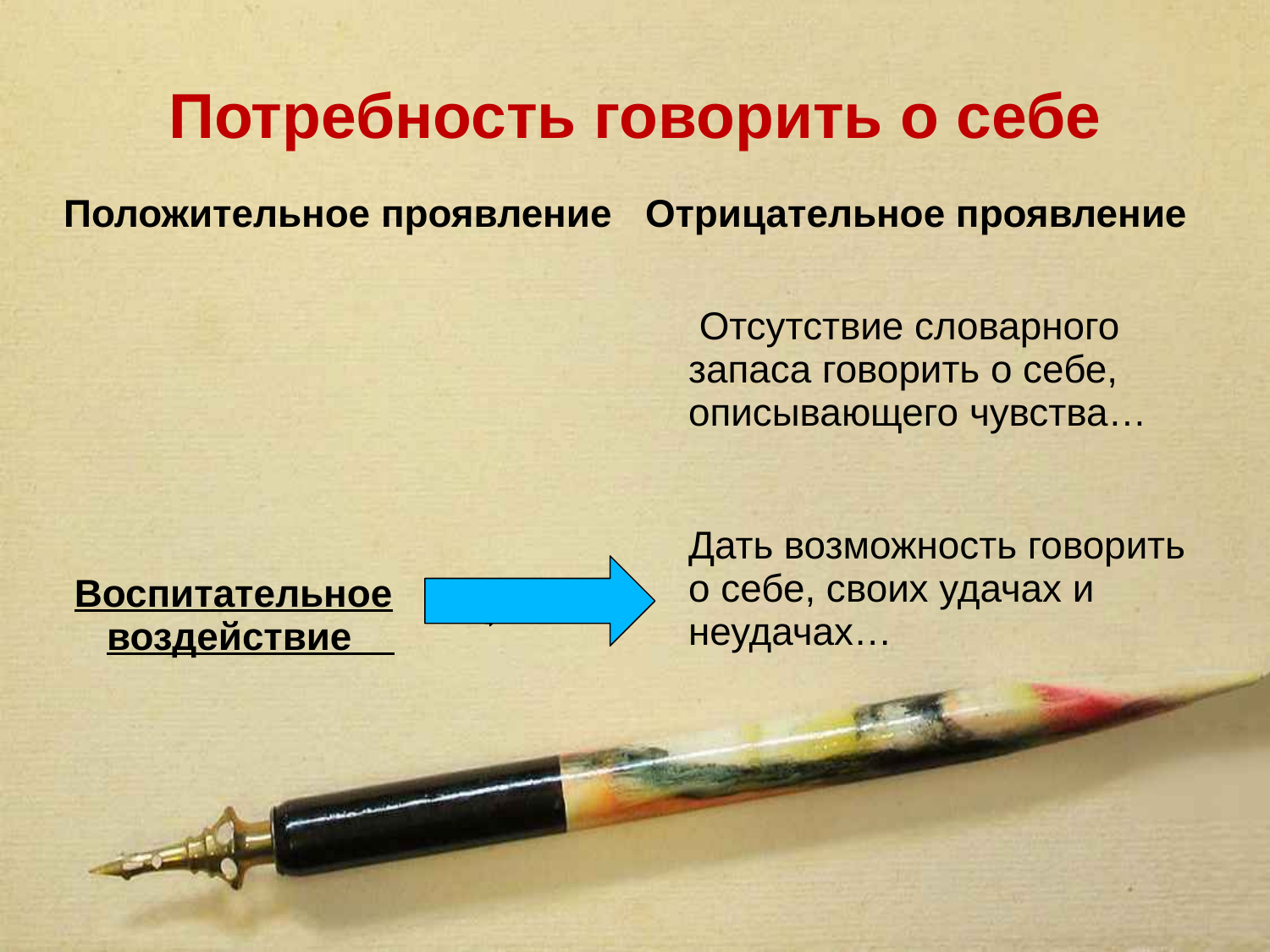

# Потребность говорить о себе
Положительное проявление

Отрицательное проявление

 Воспитательное воздействие

     Отсутствие словарного запаса говорить о себе, описывающего чувства…

    Дать возможность говорить о себе, своих удачах и неудачах…